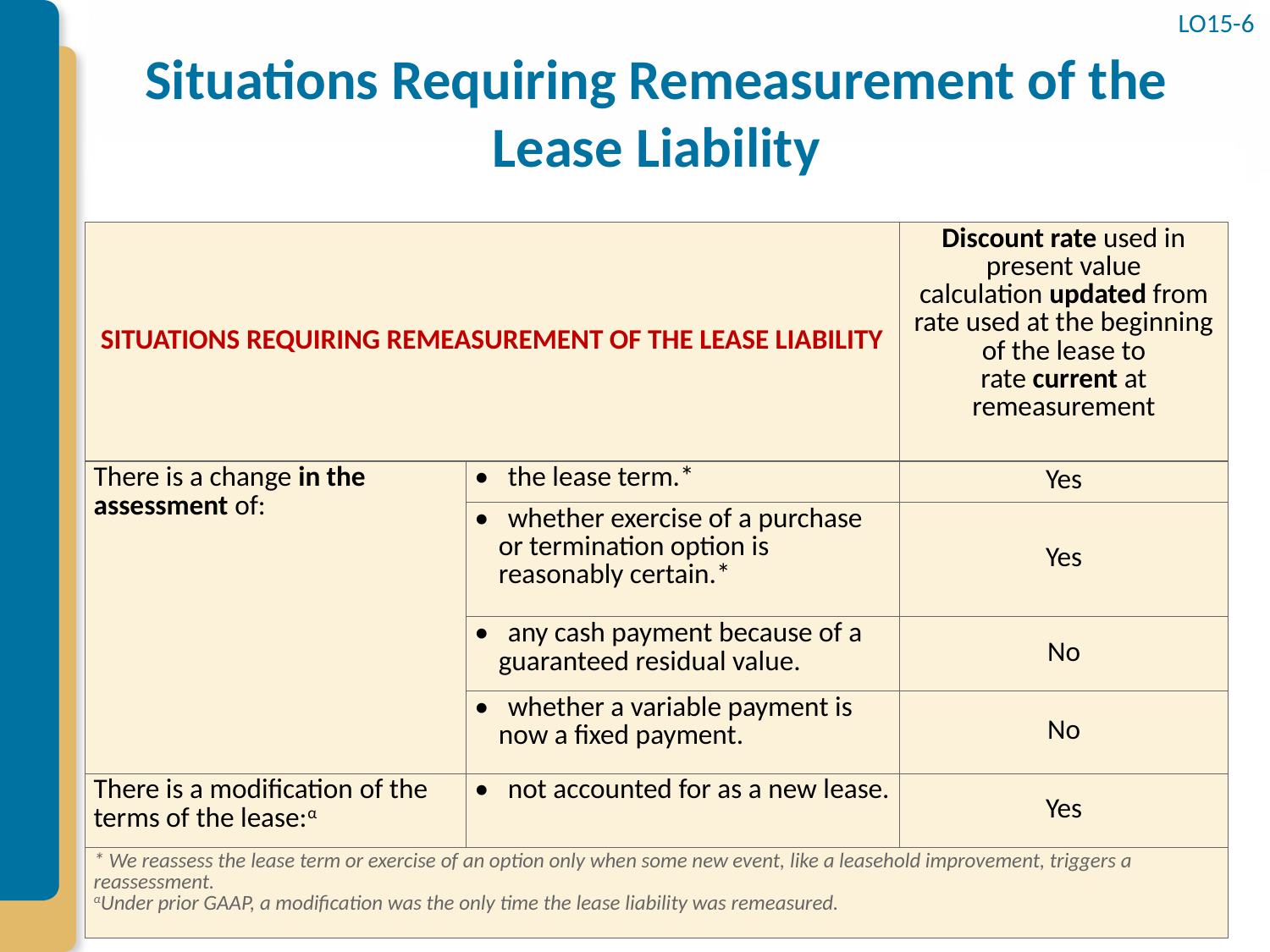

LO15-6
# Situations Requiring Remeasurement of the Lease Liability
| SITUATIONS REQUIRING REMEASUREMENT OF THE LEASE LIABILITY |  | Discount rate used in present value calculation updated from rate used at the beginning of the lease to rate current at remeasurement |
| --- | --- | --- |
| There is a change in the assessment of: | •   the lease term.\* | Yes |
|  | •   whether exercise of a purchase or termination option is reasonably certain.\* | Yes |
|  | •   any cash payment because of a guaranteed residual value. | No |
|  | •   whether a variable payment is now a fixed payment. | No |
| There is a modification of the terms of the lease:α | •   not accounted for as a new lease. | Yes |
| \* We reassess the lease term or exercise of an option only when some new event, like a leasehold improvement, triggers a reassessment. αUnder prior GAAP, a modification was the only time the lease liability was remeasured. |  |  |